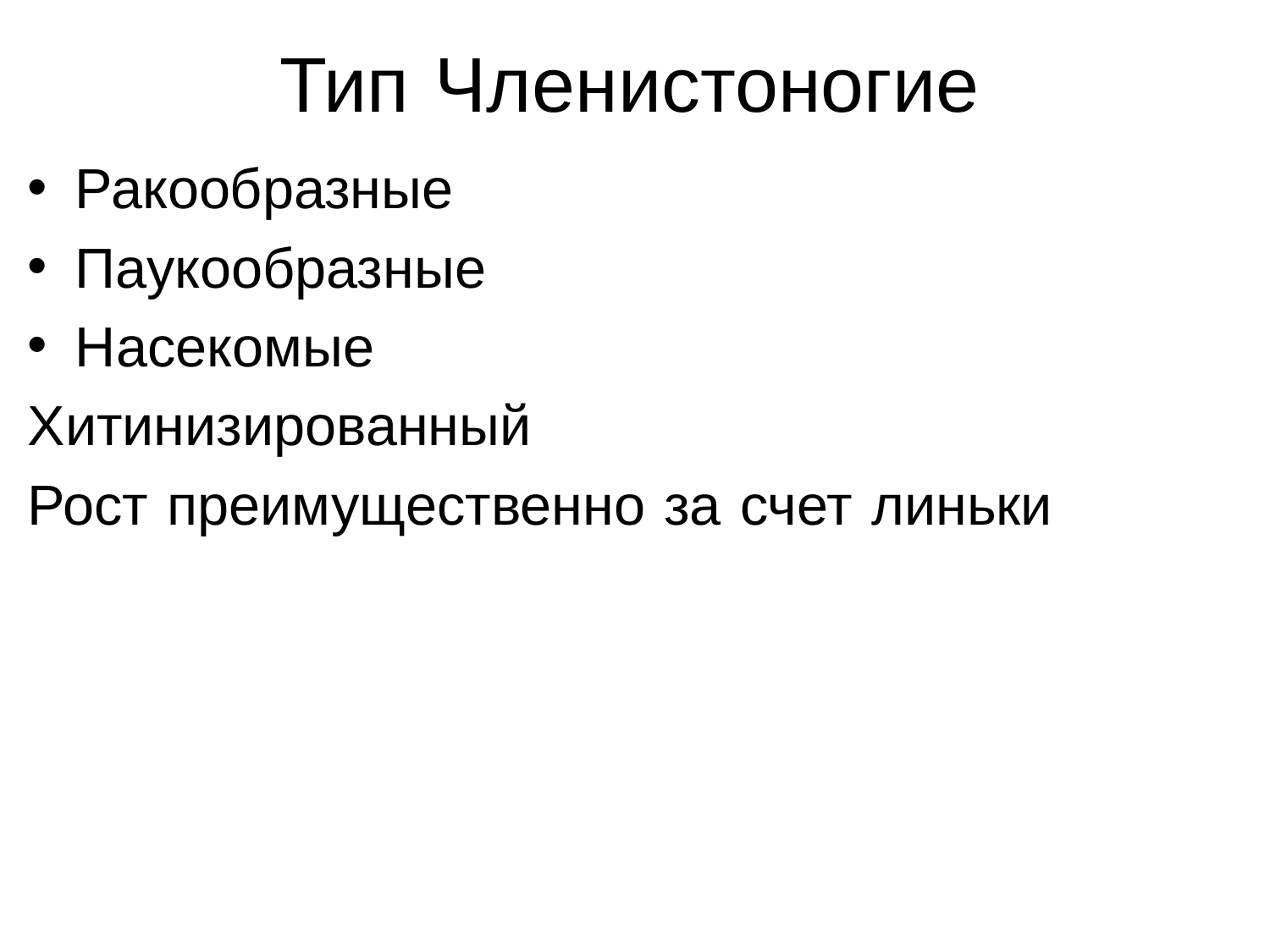

# Тип Членистоногие
Ракообразные
Паукообразные
Насекомые
Хитинизированный
Рост преимущественно за счет линьки